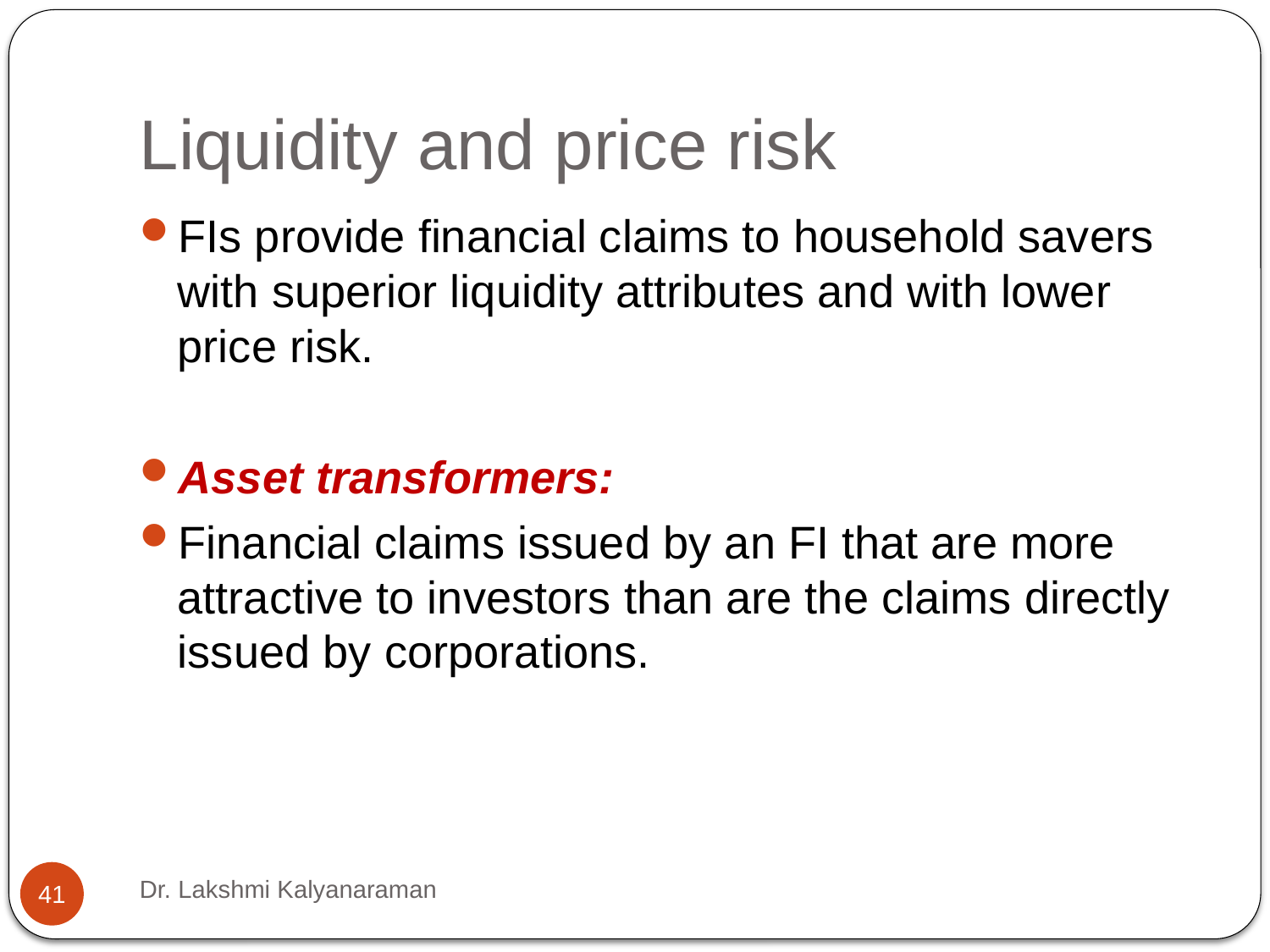

# Liquidity and price risk
FIs provide financial claims to household savers with superior liquidity attributes and with lower price risk.

Asset transformers:
Financial claims issued by an FI that are more attractive to investors than are the claims directly issued by corporations.
Dr. Lakshmi Kalyanaraman
41